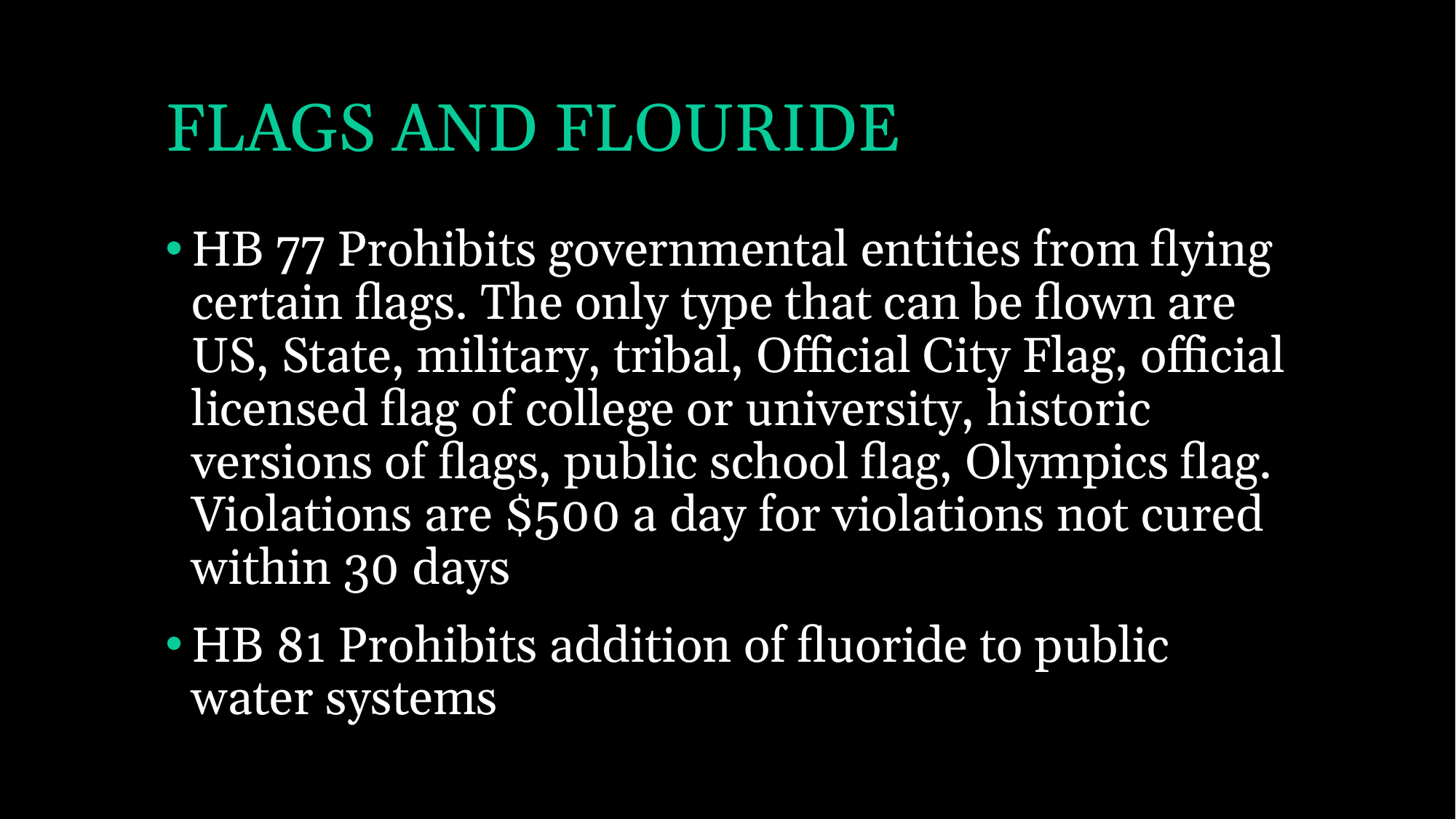

# FLAGS AND FLOURIDE
HB 77 Prohibits governmental entities from flying certain flags. The only type that can be flown are US, State, military, tribal, Official City Flag, official licensed flag of college or university, historic versions of flags, public school flag, Olympics flag. Violations are $500 a day for violations not cured within 30 days
HB 81 Prohibits addition of fluoride to public water systems